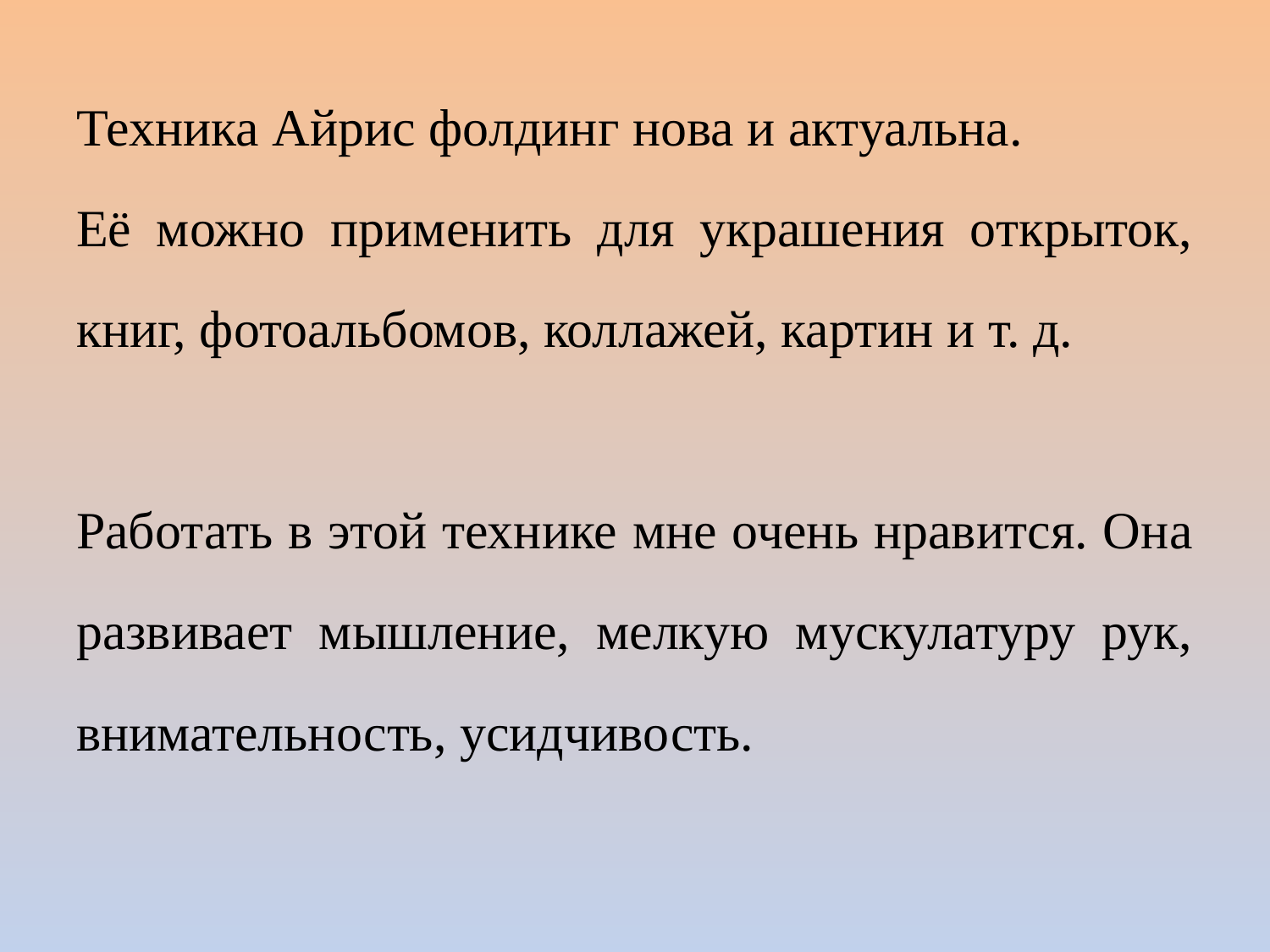

#
Техника Айрис фолдинг нова и актуальна.
Её можно применить для украшения открыток, книг, фотоальбомов, коллажей, картин и т. д.

Работать в этой технике мне очень нравится. Она развивает мышление, мелкую мускулатуру рук, внимательность, усидчивость.